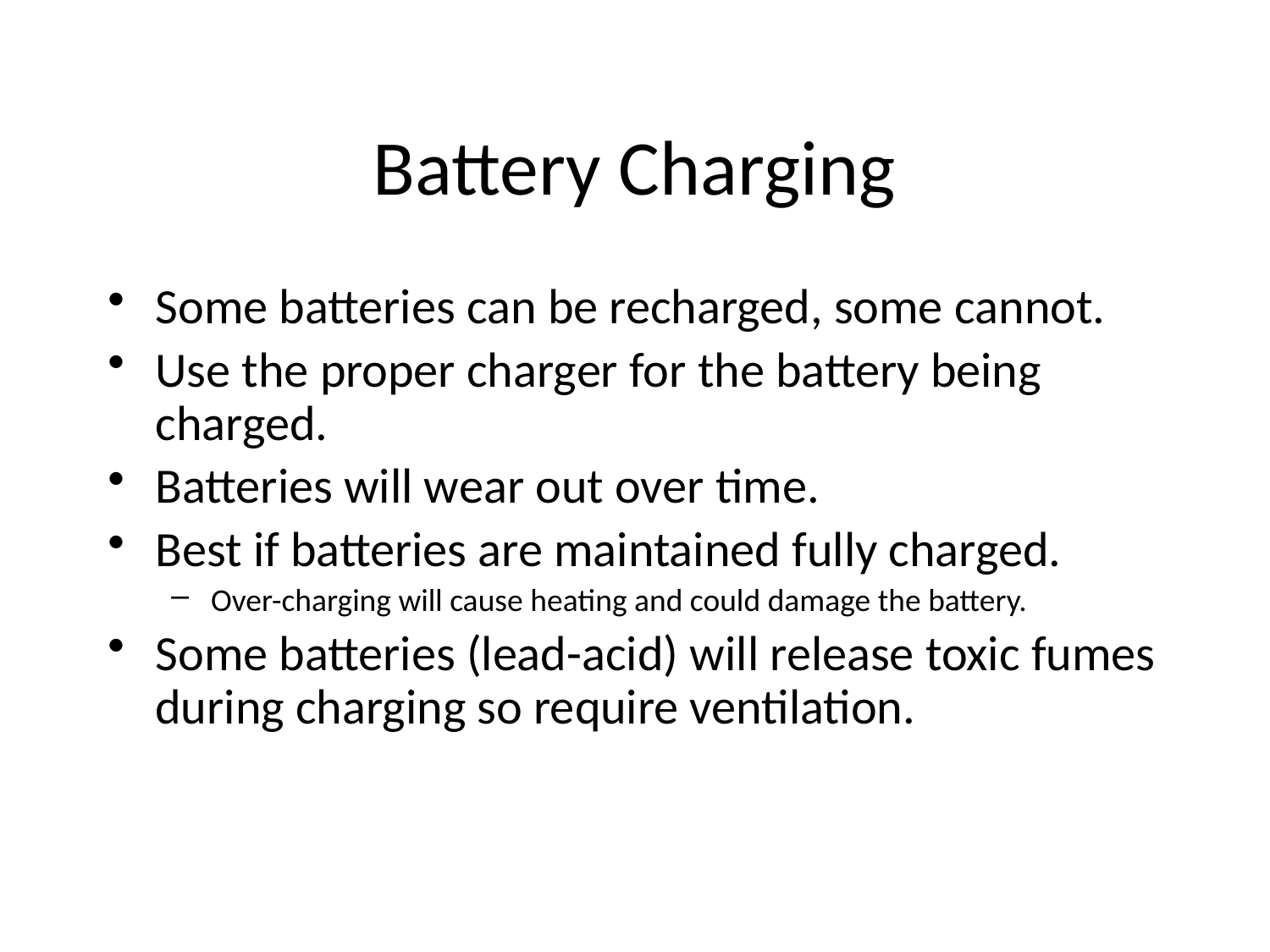

Battery Charging
Some batteries can be recharged, some cannot.
Use the proper charger for the battery being charged.
Batteries will wear out over time.
Best if batteries are maintained fully charged.
Over-charging will cause heating and could damage the battery.
Some batteries (lead-acid) will release toxic fumes during charging so require ventilation.